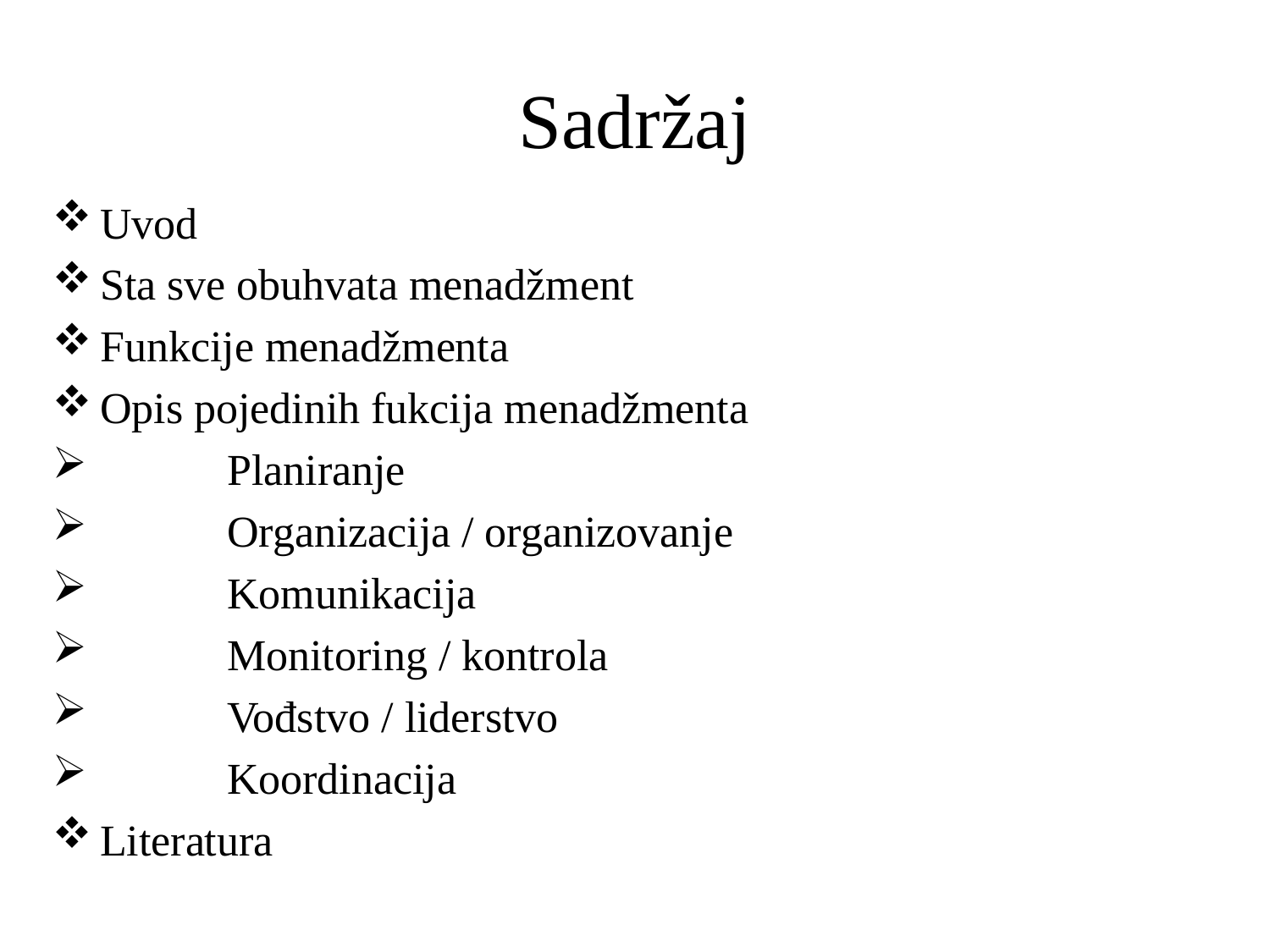

# Sadržaj
Uvod
Sta sve obuhvata menadžment
Funkcije menadžmenta
Opis pojedinih fukcija menadžmenta
	Planiranje
	Organizacija / organizovanje
	Komunikacija
	Monitoring / kontrola
	Vođstvo / liderstvo
	Koordinacija
Literatura